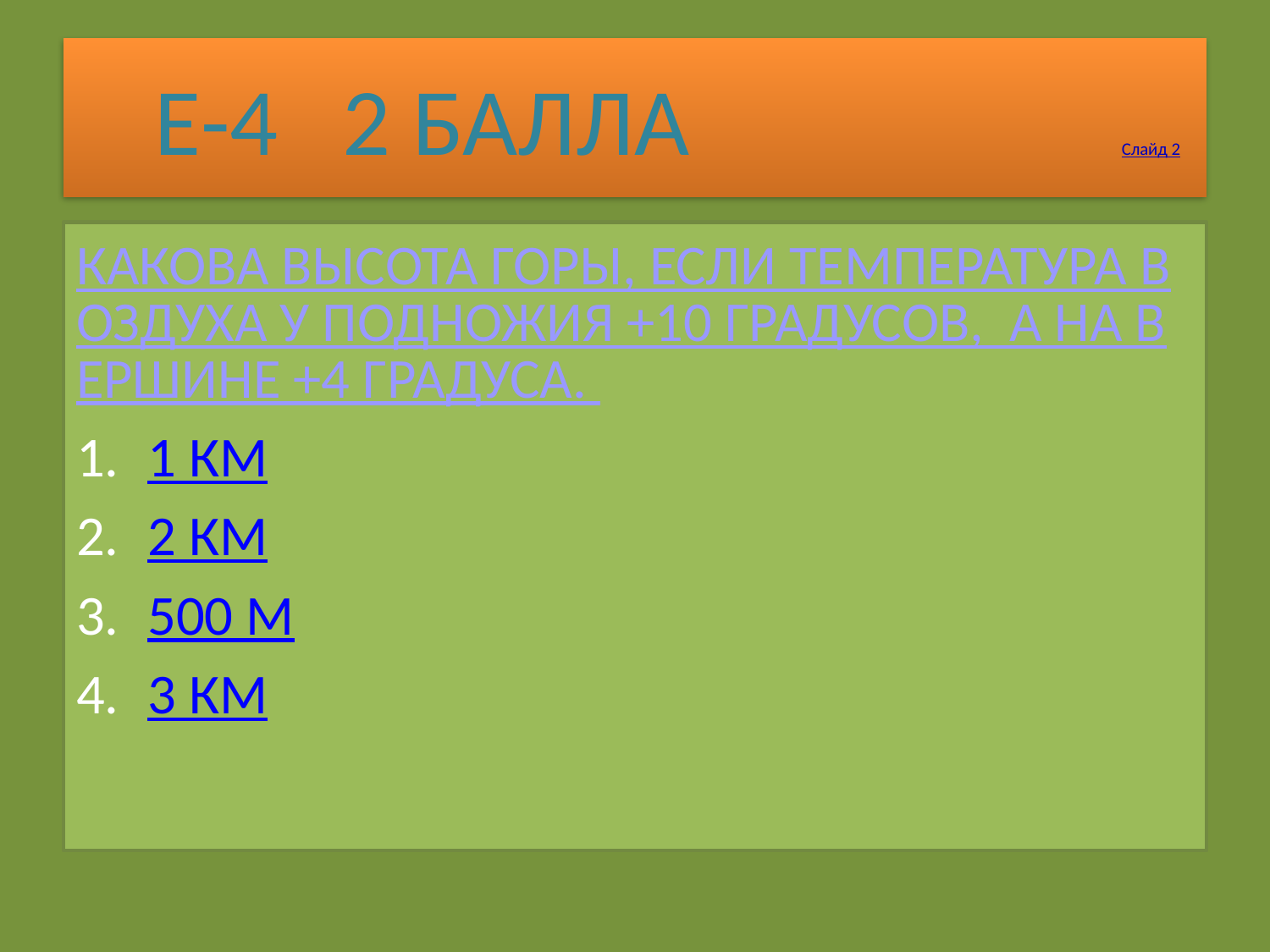

# Е-4   2 БАЛЛА                    Слайд 2
КАКОВА ВЫСОТА ГОРЫ, ЕСЛИ ТЕМПЕРАТУРА ВОЗДУХА У ПОДНОЖИЯ +10 ГРАДУСОВ,  А НА ВЕРШИНЕ +4 ГРАДУСА.
1 КМ
2 КМ
500 М
3 КМ